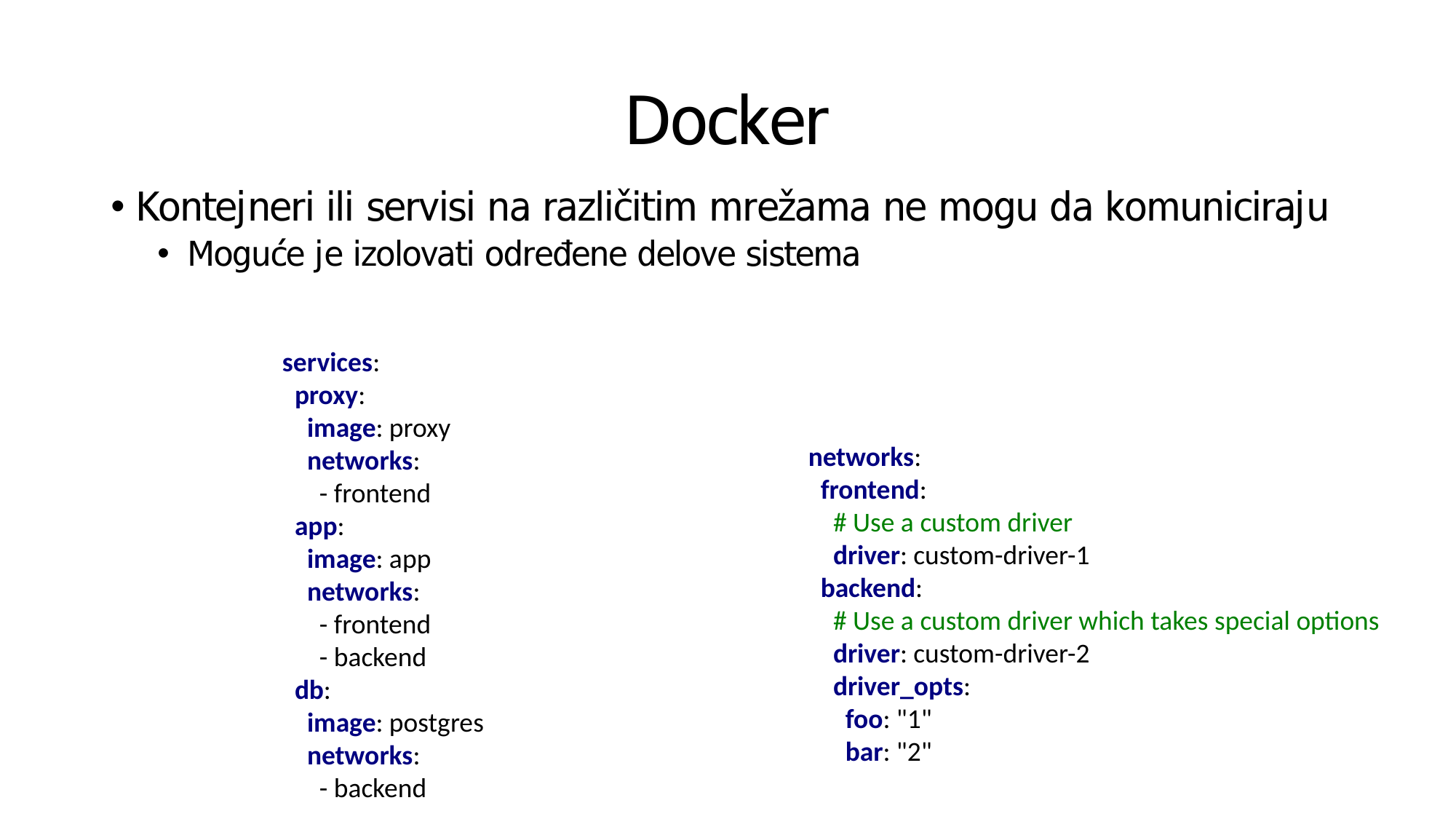

# Docker
Kontejneri ili servisi na različitim mrežama ne mogu da komuniciraju
Moguće je izolovati određene delove sistema
services:
  proxy:
    image: proxy
    networks:
      - frontend
  app:
    image: app
    networks:
      - frontend
      - backend
  db:
    image: postgres
    networks:
      - backend
networks:
  frontend:
    # Use a custom driver
    driver: custom-driver-1
  backend:
    # Use a custom driver which takes special options
    driver: custom-driver-2
    driver_opts:
      foo: "1"
      bar: "2"